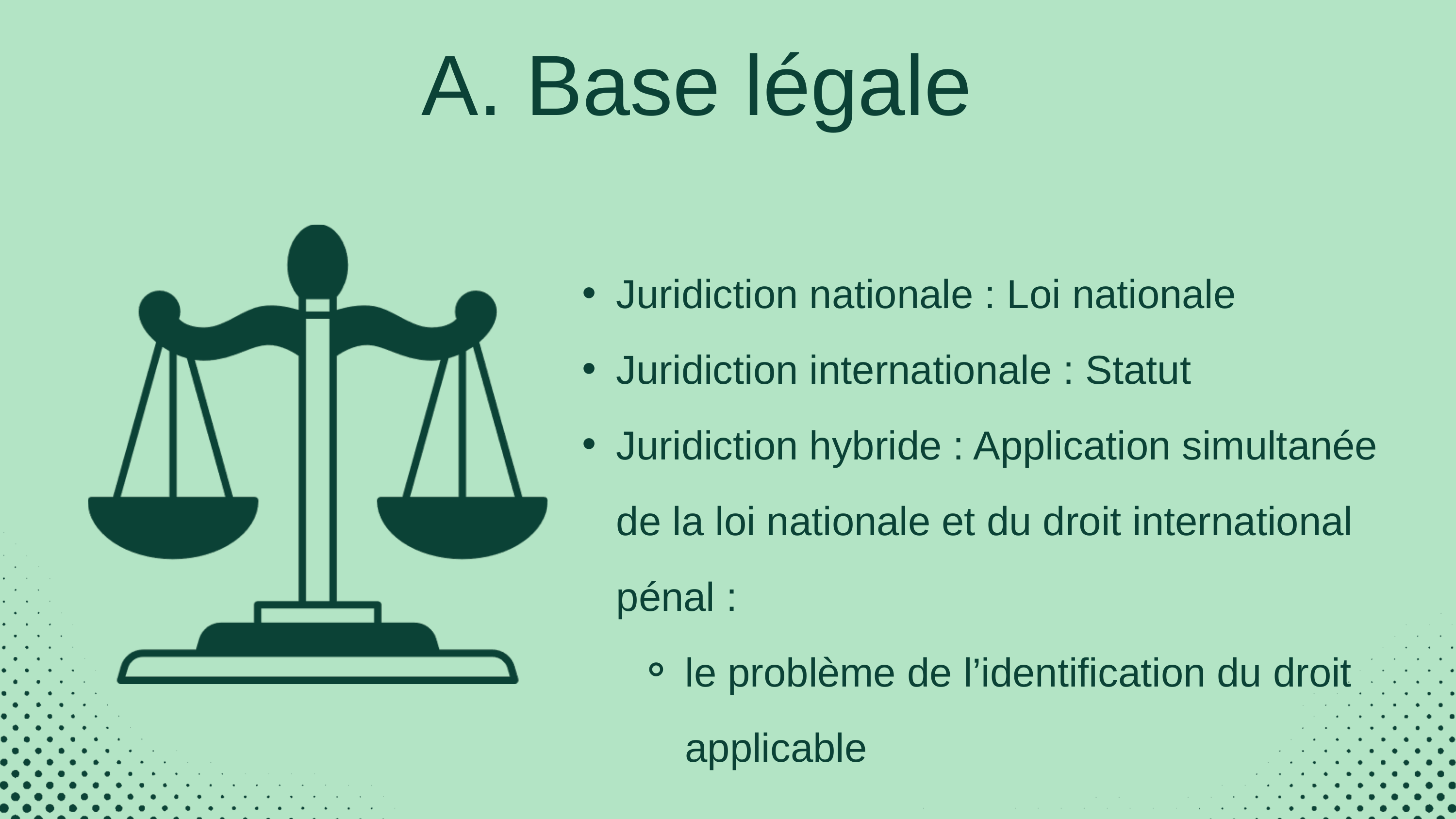

A. Base légale

Juridiction nationale : Loi nationale
Juridiction internationale : Statut
Juridiction hybride : Application simultanée de la loi nationale et du droit international pénal :
le problème de l’identification du droit applicable